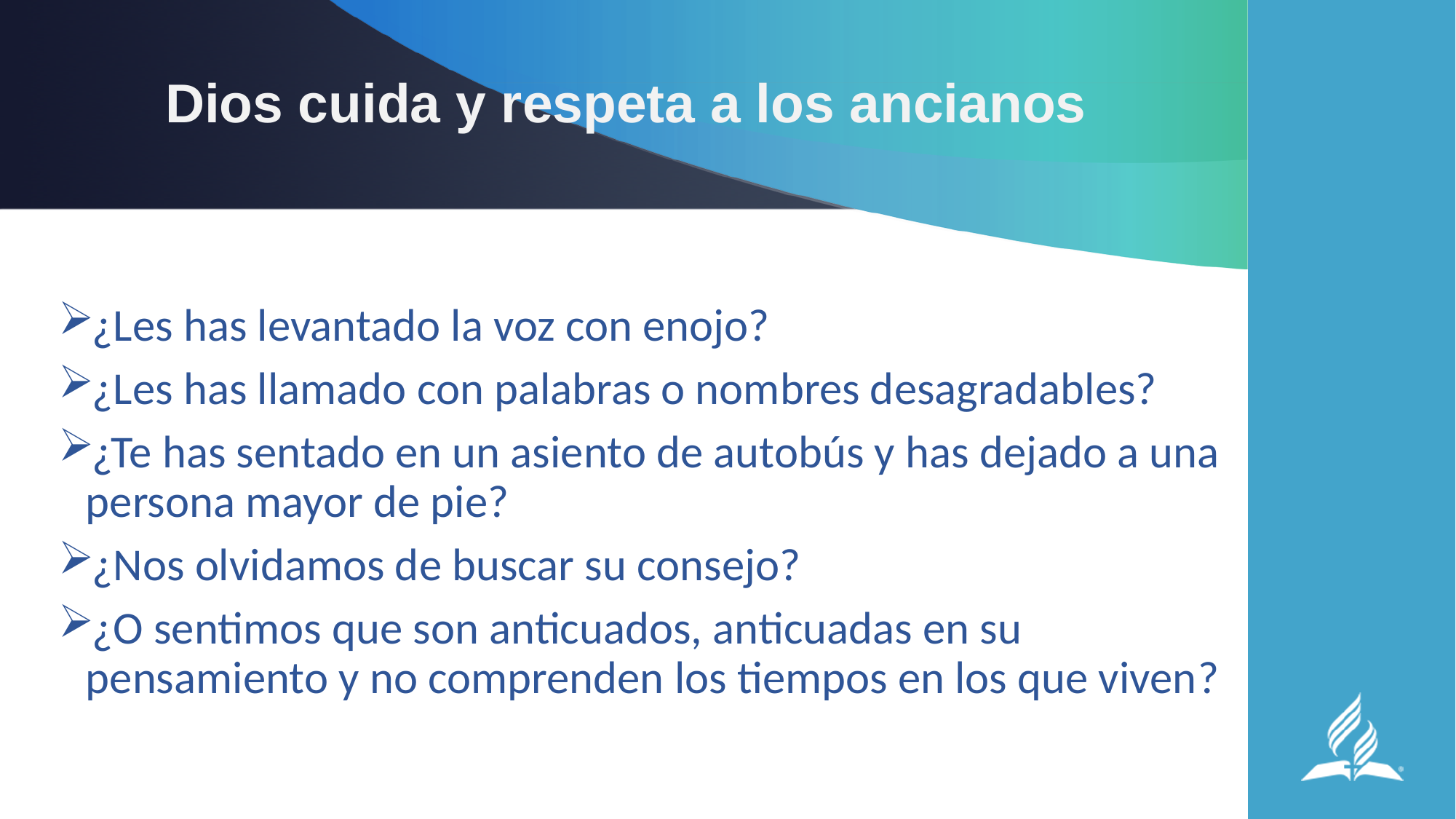

# Dios cuida y respeta a los ancianos

¿Les has levantado la voz con enojo?
¿Les has llamado con palabras o nombres desagradables?
¿Te has sentado en un asiento de autobús y has dejado a una persona mayor de pie?
¿Nos olvidamos de buscar su consejo?
¿O sentimos que son anticuados, anticuadas en su pensamiento y no comprenden los tiempos en los que viven?